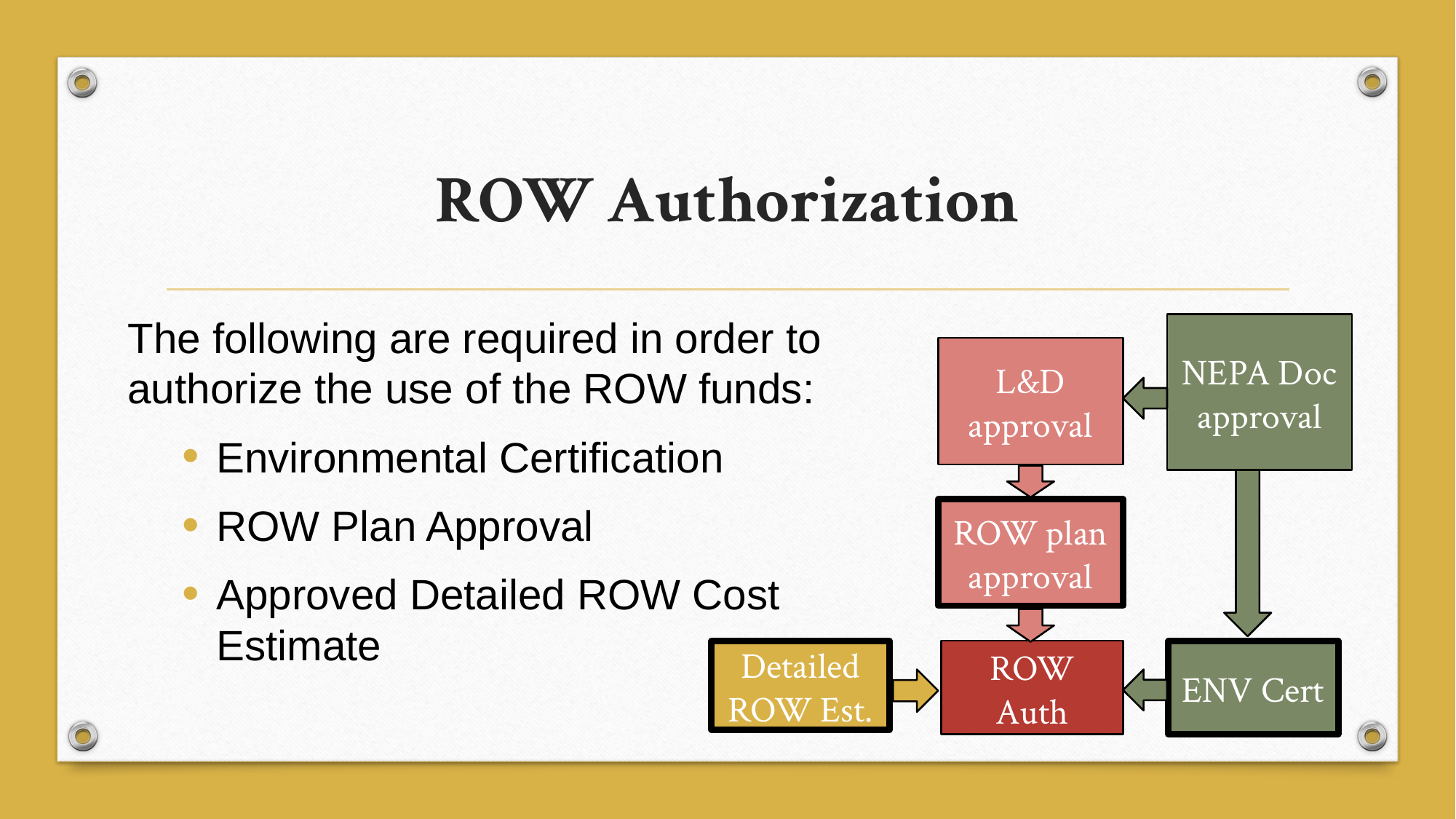

# ROW Authorization
The following are required in order to authorize the use of the ROW funds:
Environmental Certification
ROW Plan Approval
Approved Detailed ROW Cost Estimate

NEPA Doc
approval
L&D approval

ROW plan approval

ROW Auth
ENV Cert
Detailed ROW Est.